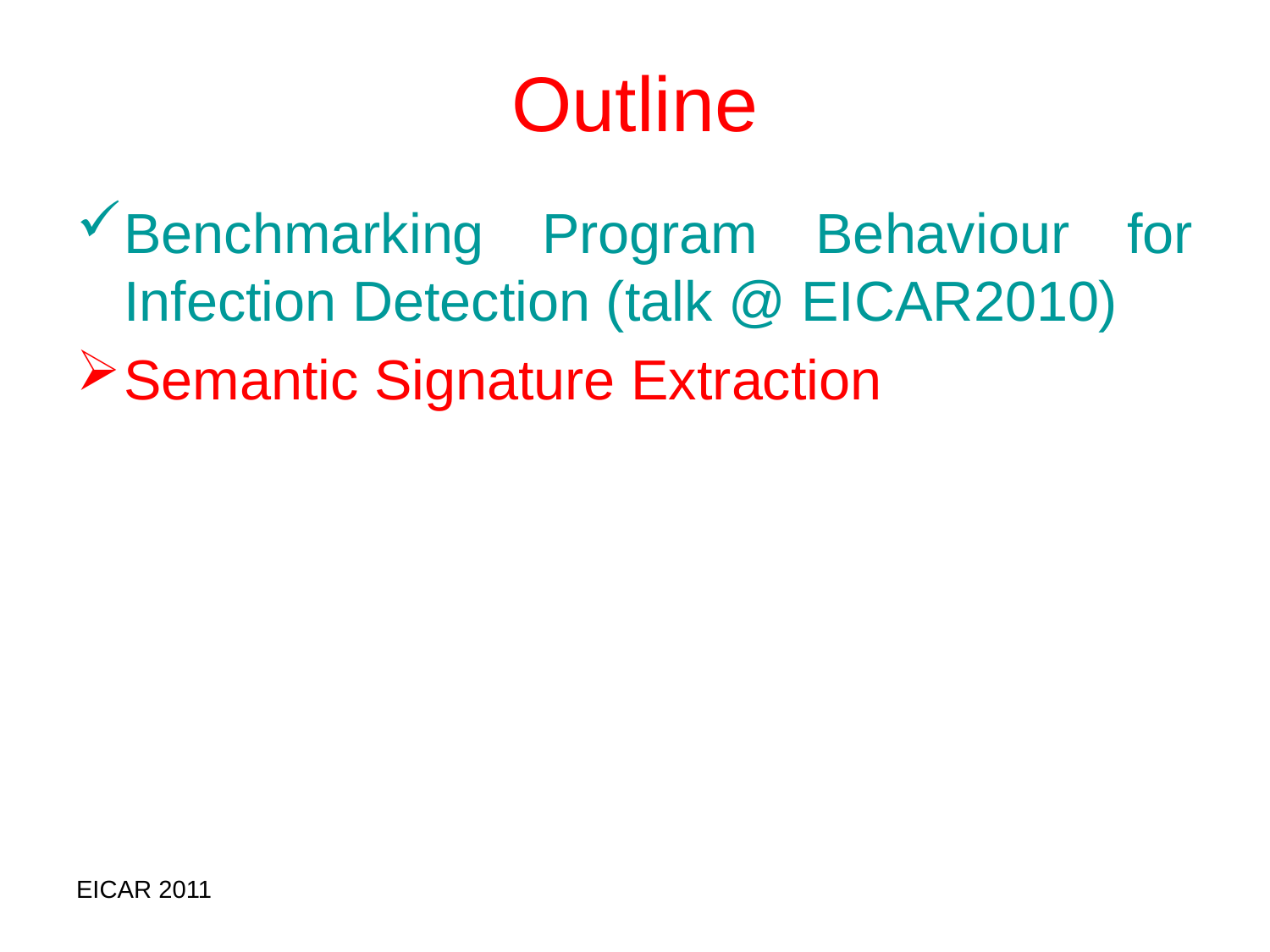

# Outline
Benchmarking Program Behaviour for Infection Detection (talk @ EICAR2010)
Semantic Signature Extraction
EICAR 2011